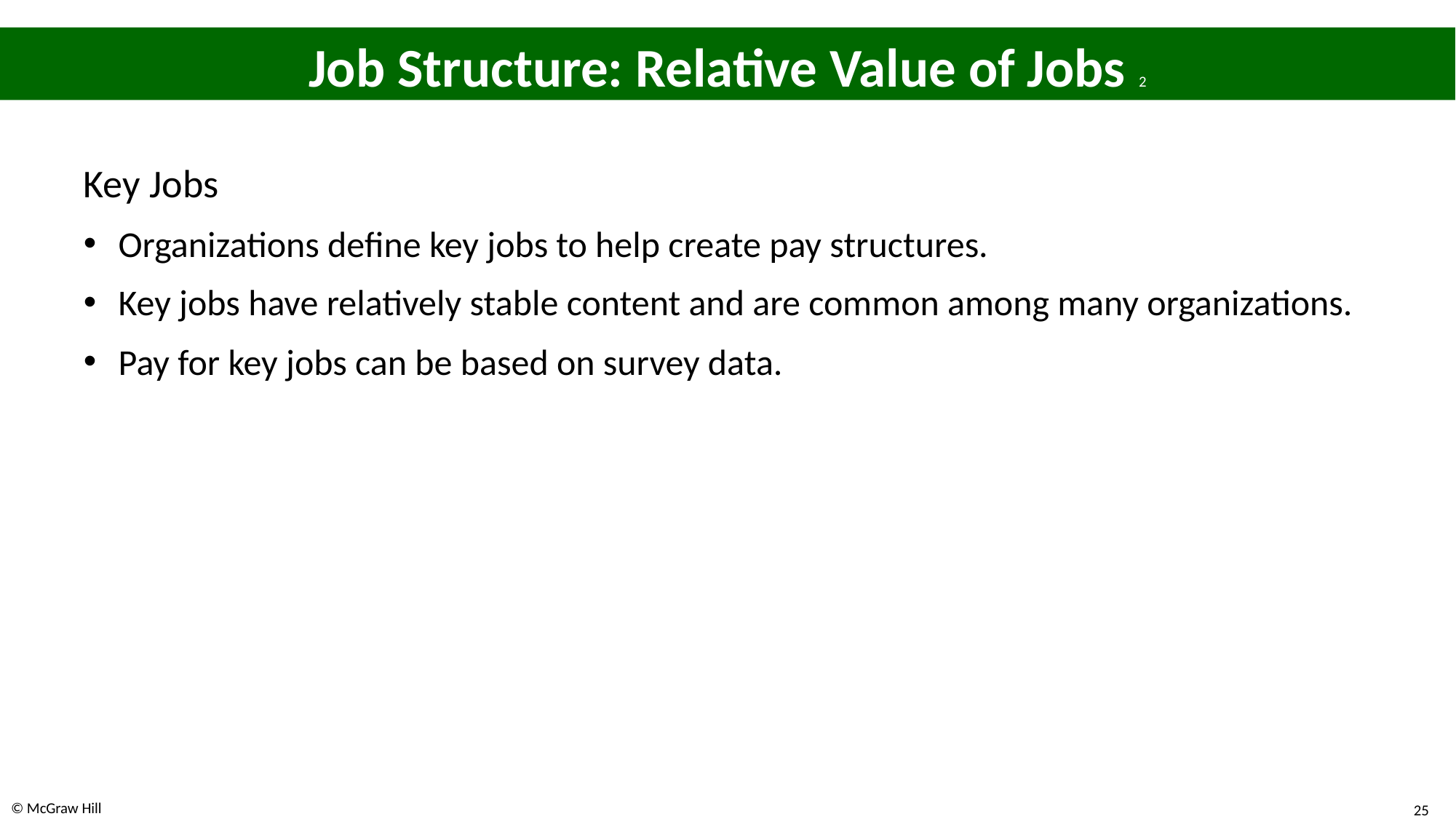

# Job Structure: Relative Value of Jobs 2
Key Jobs
Organizations define key jobs to help create pay structures.
Key jobs have relatively stable content and are common among many organizations.
Pay for key jobs can be based on survey data.